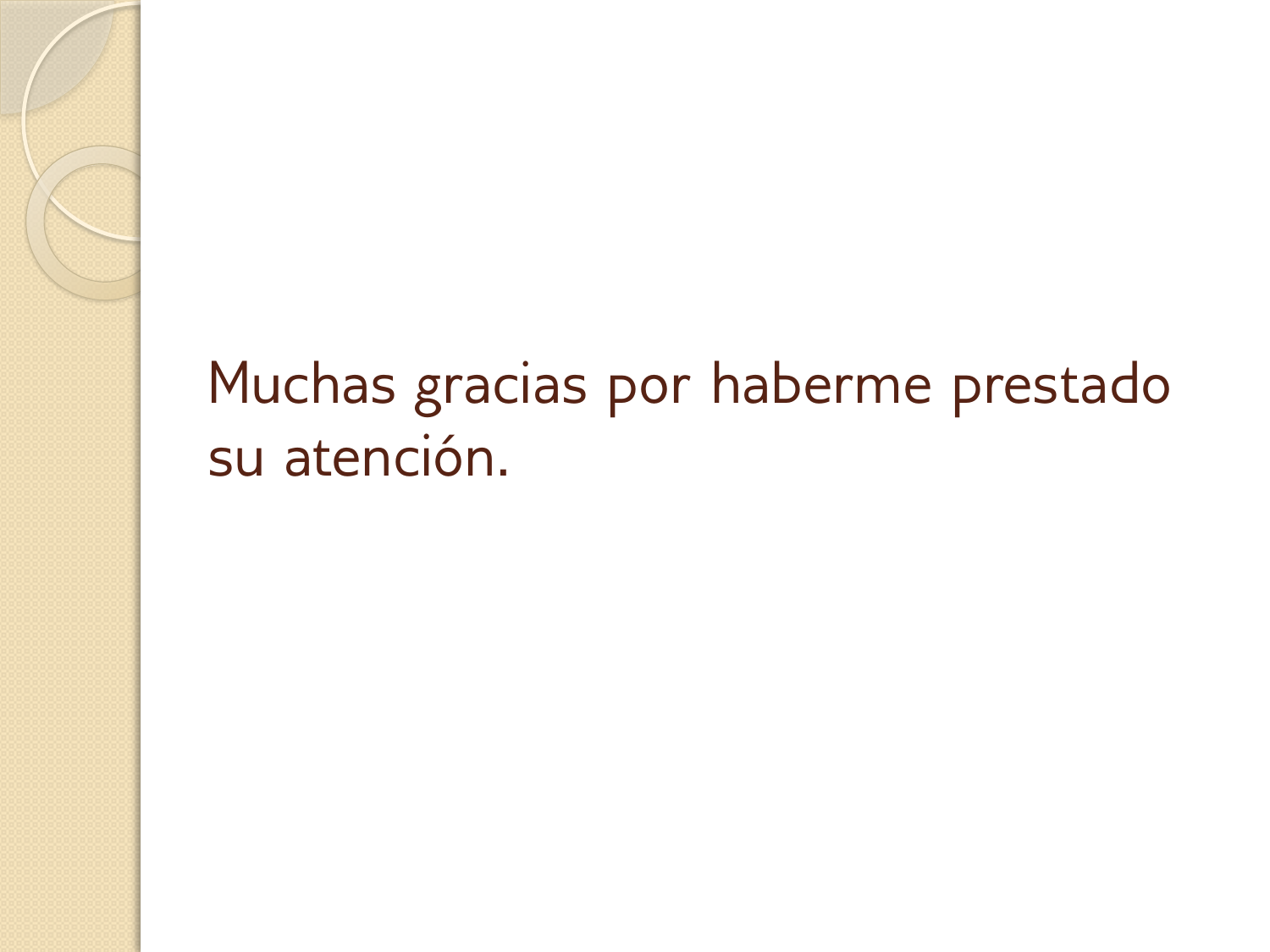

# Muchas gracias por haberme prestado su atención.